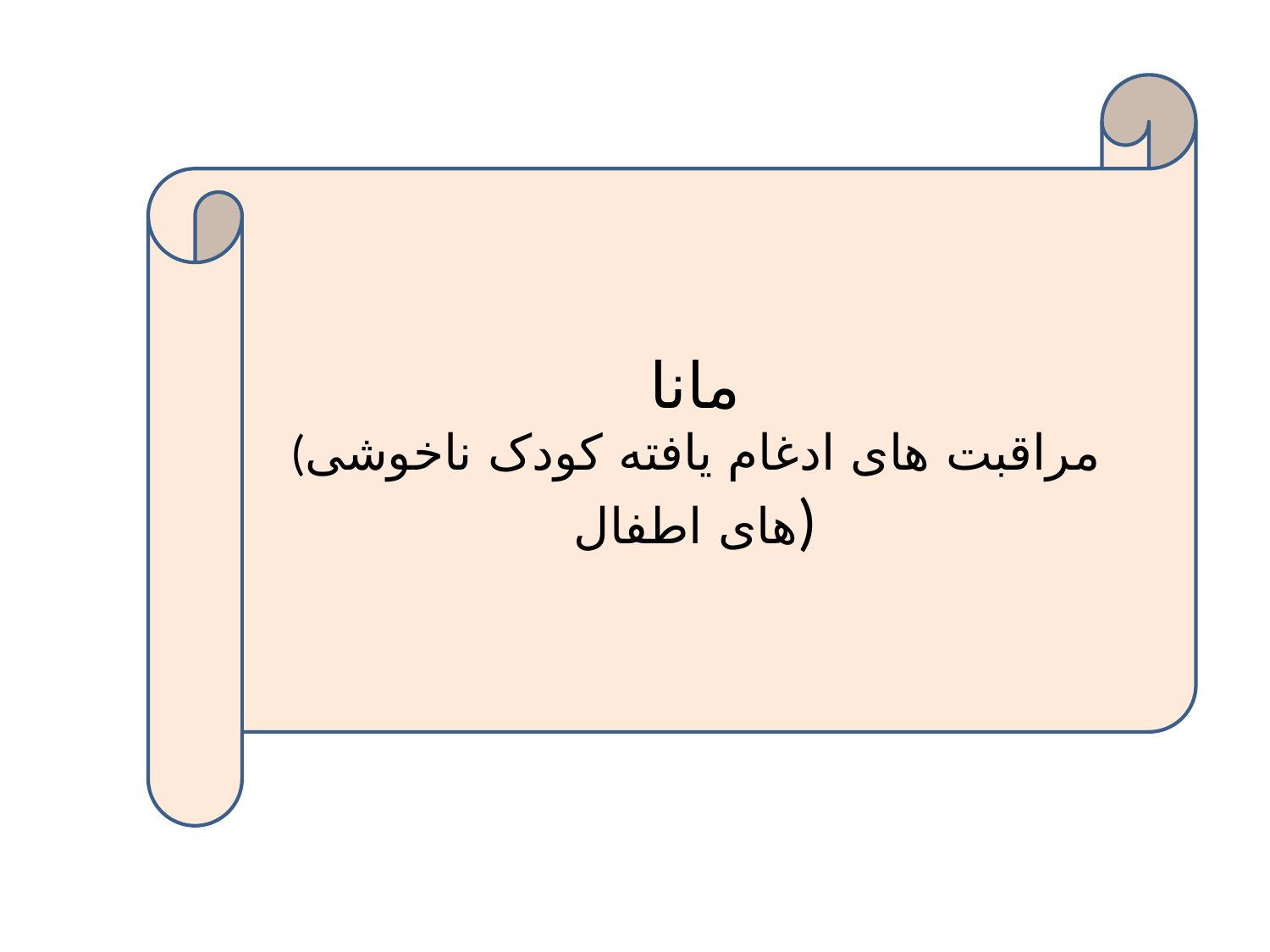

مانا
(مراقبت های ادغام یافته کودک ناخوشی های اطفال)